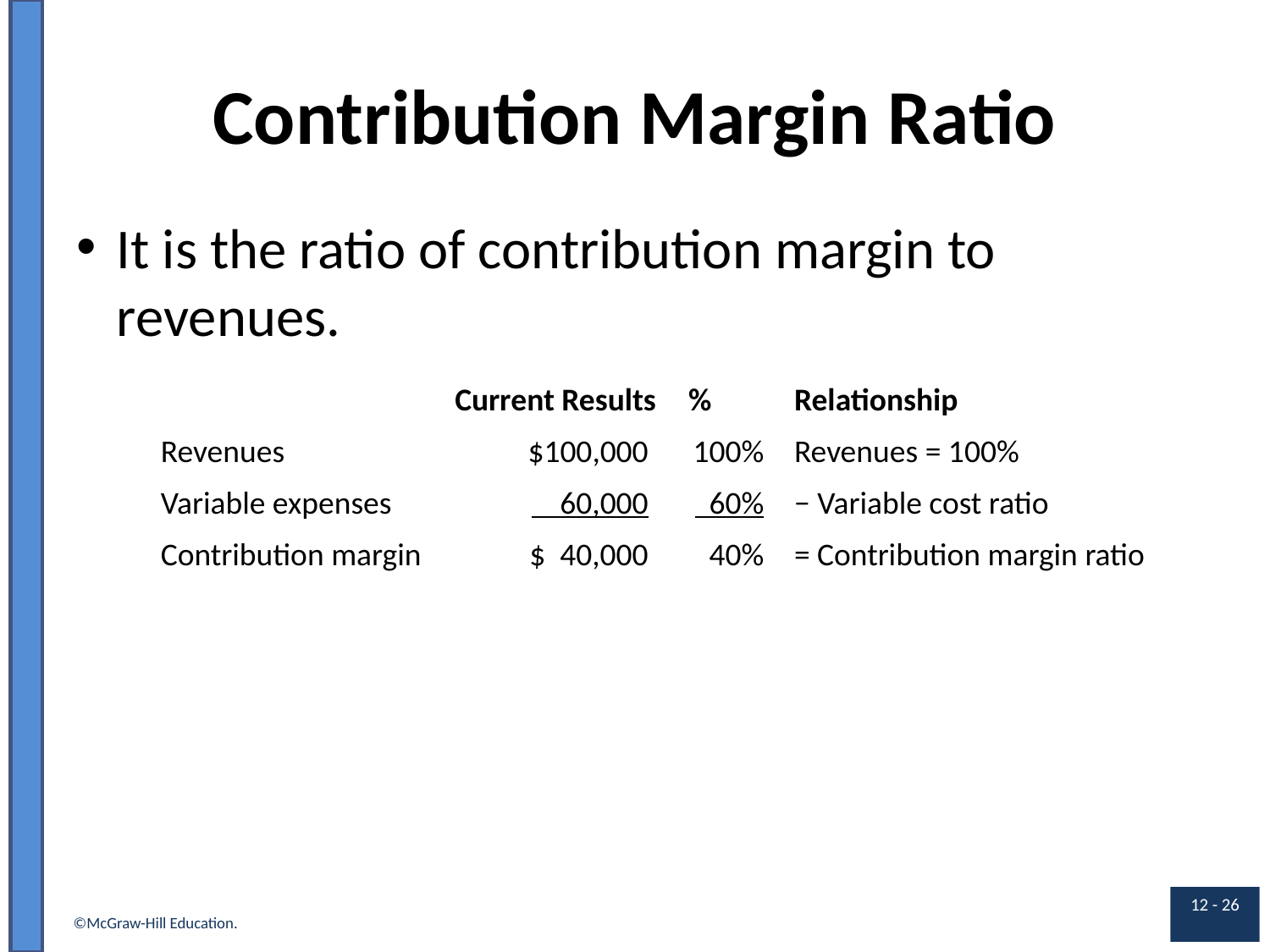

# Contribution Margin Ratio
It is the ratio of contribution margin to revenues.
| Blank | Current Results | % | Relationship |
| --- | --- | --- | --- |
| Revenues | $100,000 | 100% | Revenues = 100% |
| Variable expenses | 60,000 | 60% | − Variable cost ratio |
| Contribution margin | $ 40,000 | 40% | = Contribution margin ratio |